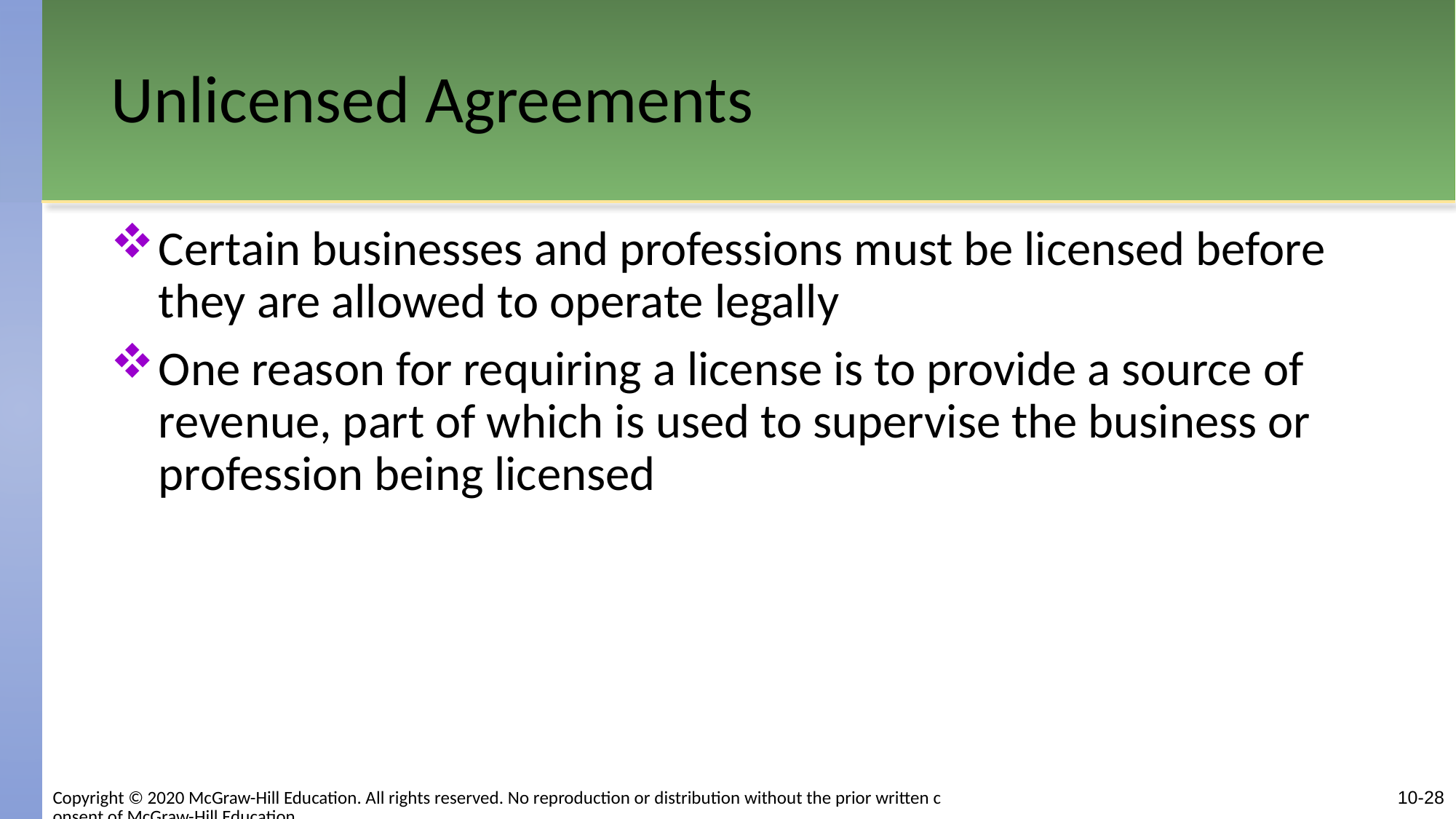

# Unlicensed Agreements
Certain businesses and professions must be licensed before they are allowed to operate legally
One reason for requiring a license is to provide a source of revenue, part of which is used to supervise the business or profession being licensed

Copyright © 2020 McGraw-Hill Education. All rights reserved. No reproduction or distribution without the prior written consent of McGraw-Hill Education.
10-28